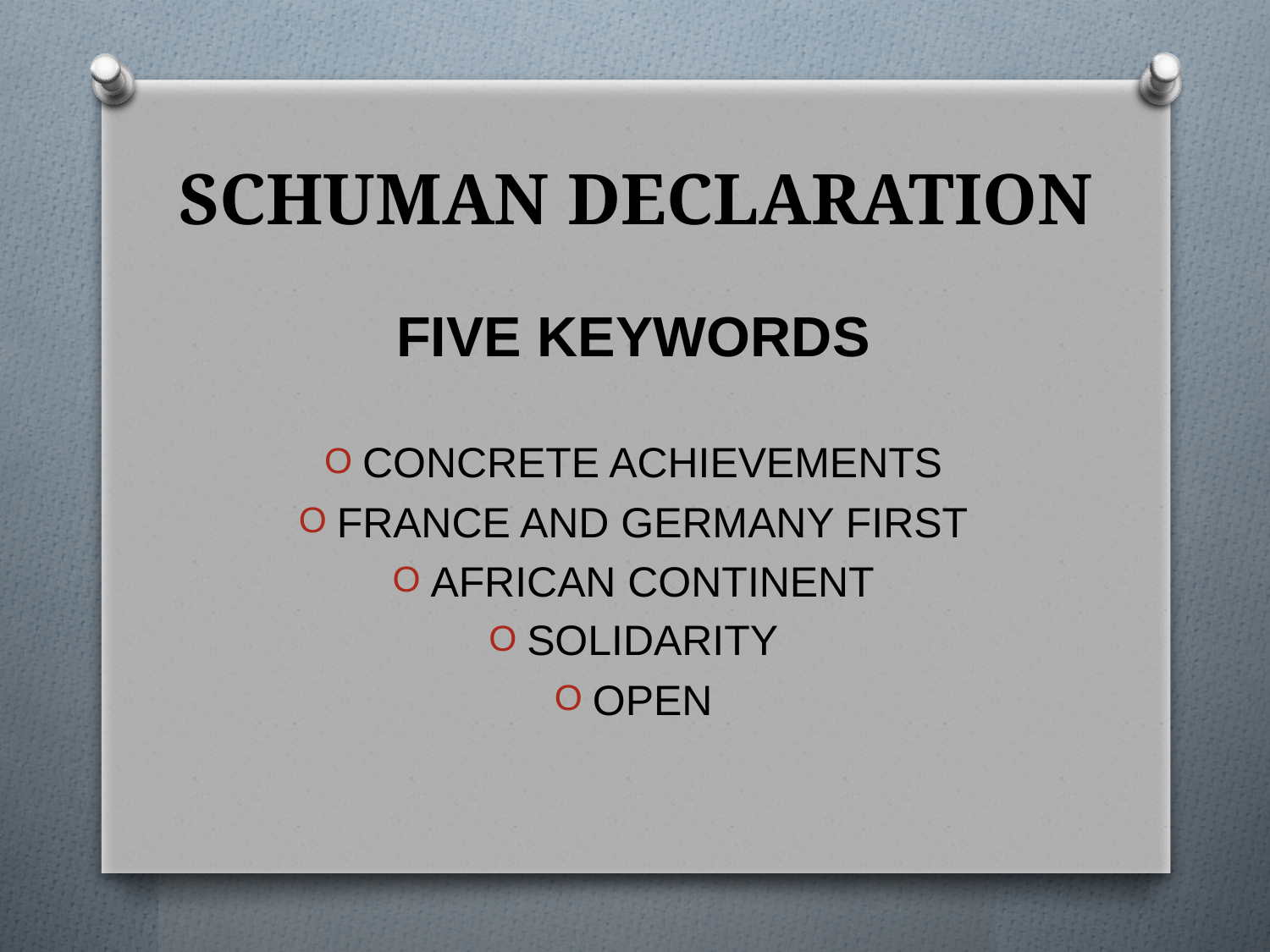

# SCHUMAN DECLARATION
FIVE KEYWORDS

CONCRETE ACHIEVEMENTS
FRANCE AND GERMANY FIRST
AFRICAN CONTINENT
SOLIDARITY
OPEN